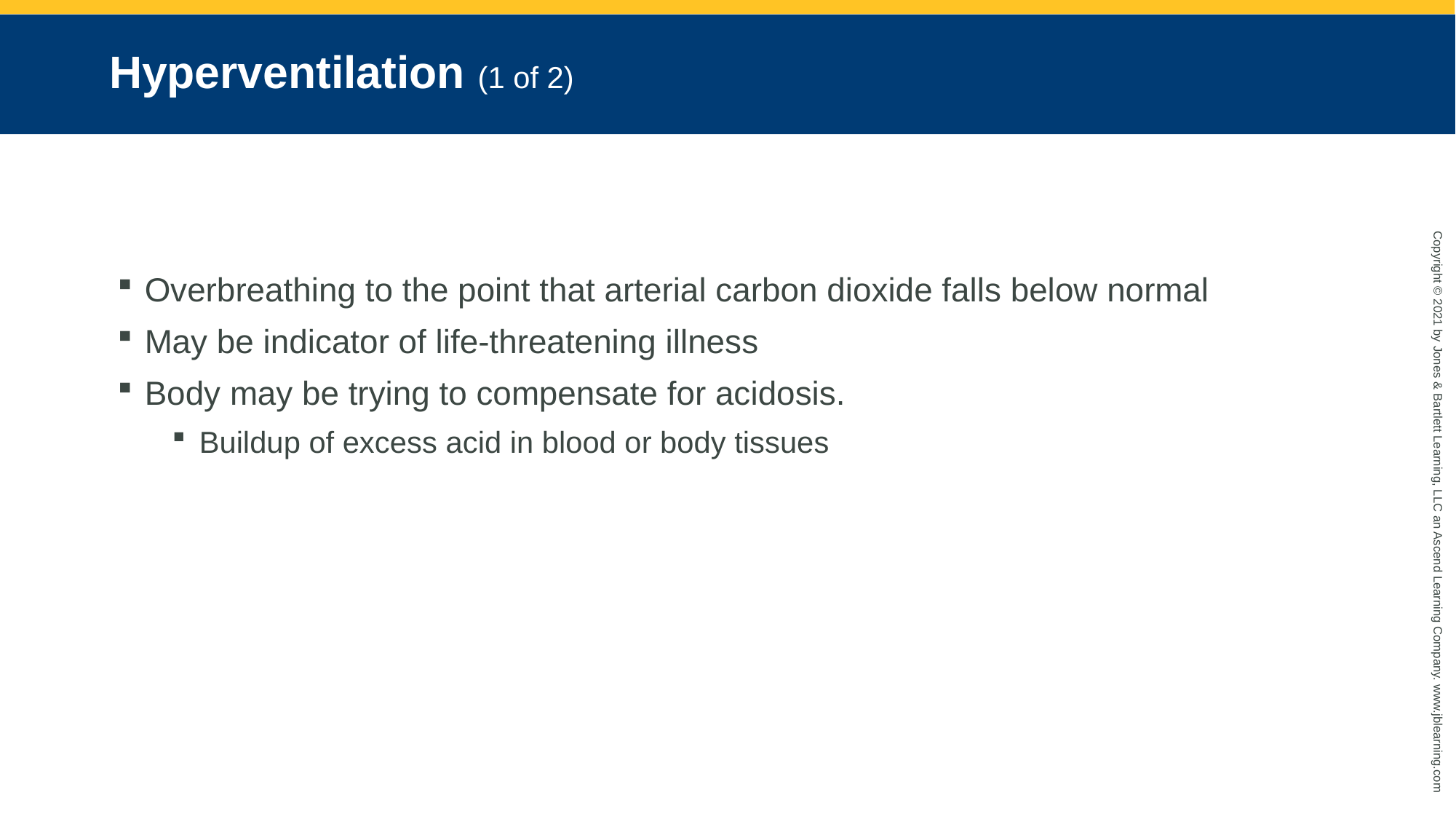

# Hyperventilation (1 of 2)
Overbreathing to the point that arterial carbon dioxide falls below normal
May be indicator of life-threatening illness
Body may be trying to compensate for acidosis.
Buildup of excess acid in blood or body tissues